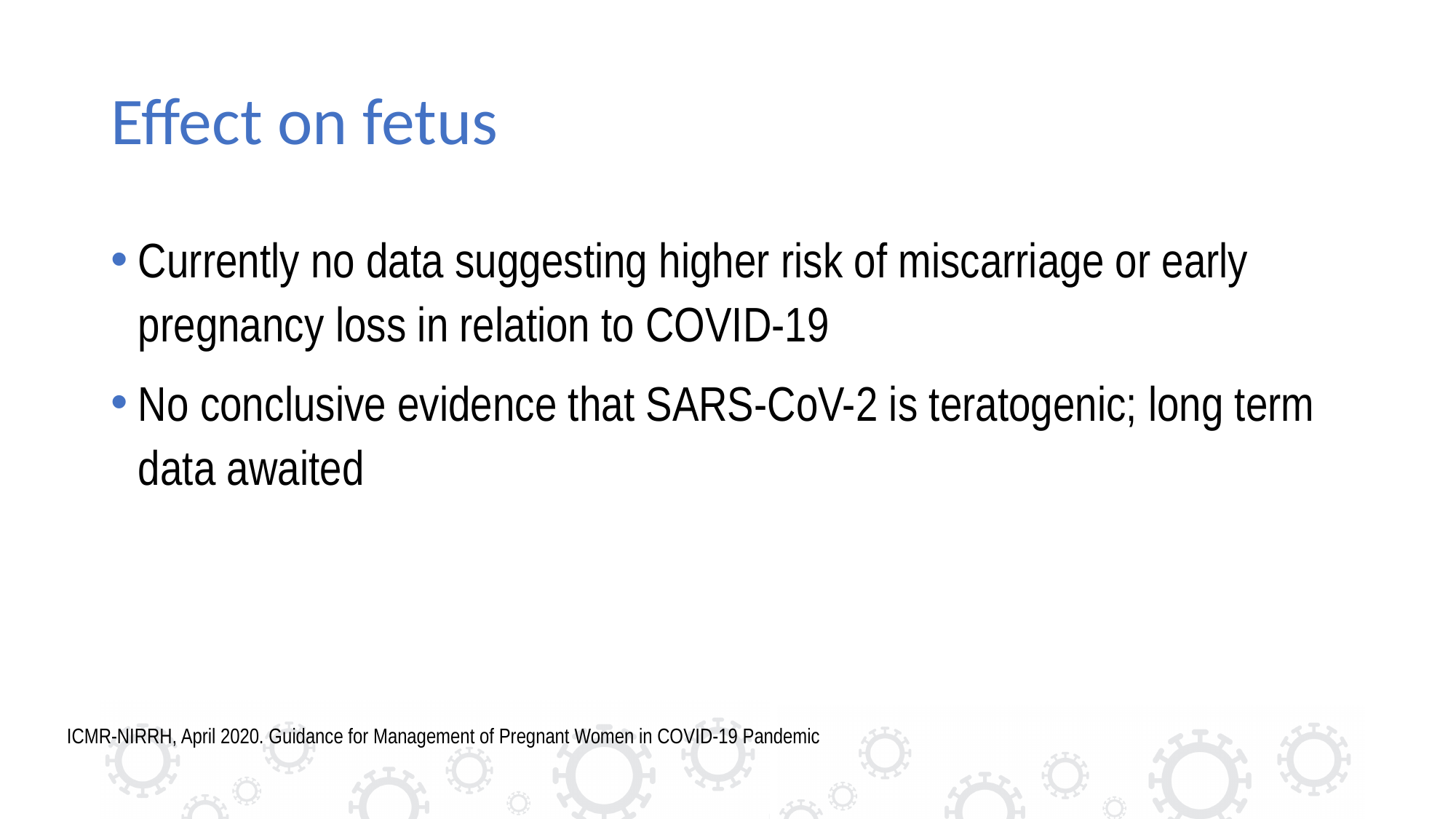

# Effect on fetus
Currently no data suggesting higher risk of miscarriage or early pregnancy loss in relation to COVID-19
No conclusive evidence that SARS-CoV-2 is teratogenic; long term data awaited
ICMR-NIRRH, April 2020. Guidance for Management of Pregnant Women in COVID-19 Pandemic